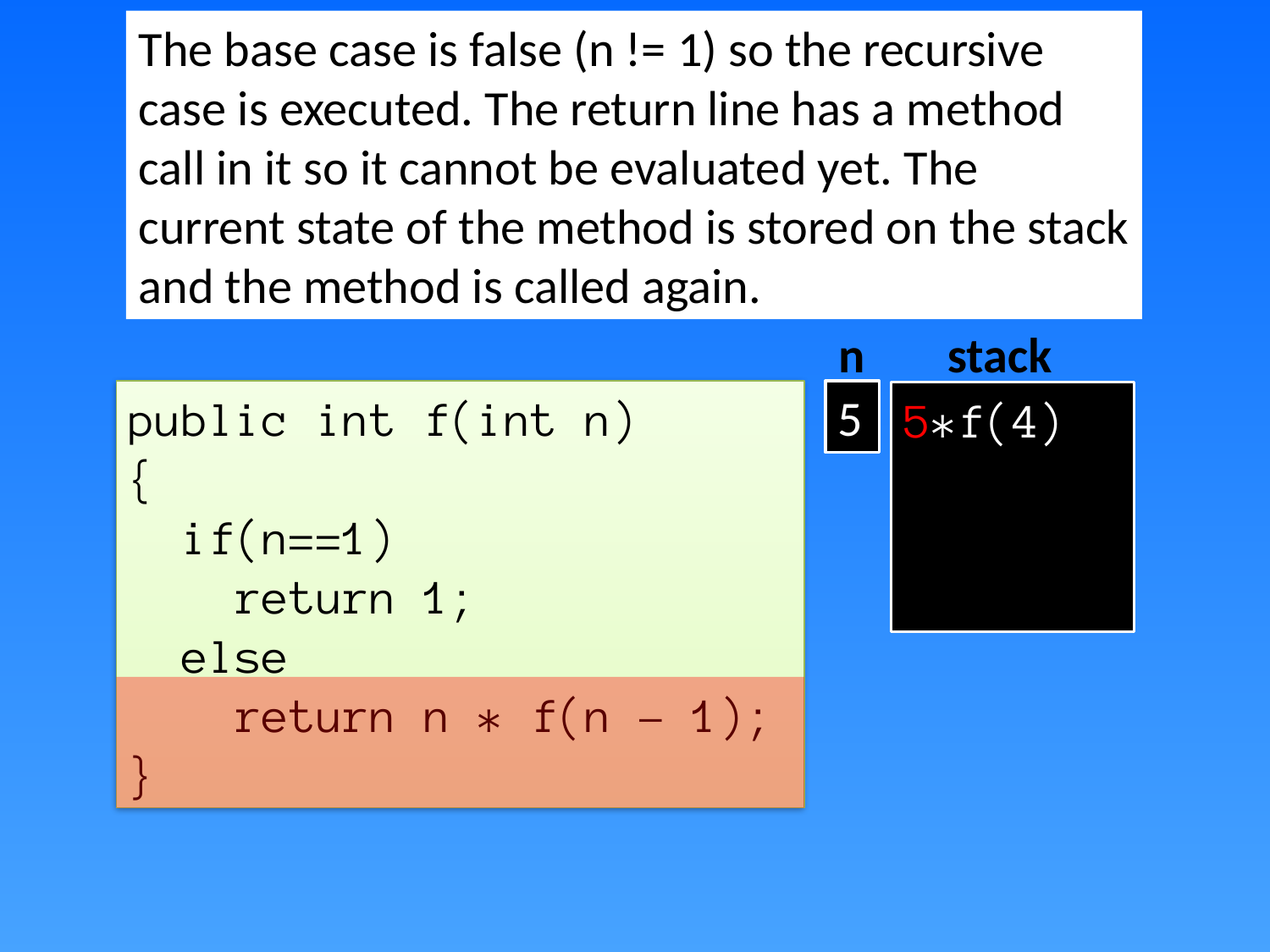

The base case is false (n != 1) so the recursive case is executed. The return line has a method call in it so it cannot be evaluated yet. The current state of the method is stored on the stack and the method is called again.
n
stack
public int f(int n)
{
  if(n==1)
    return 1;
  else
    return n * f(n – 1);
}
5
5*f(4)